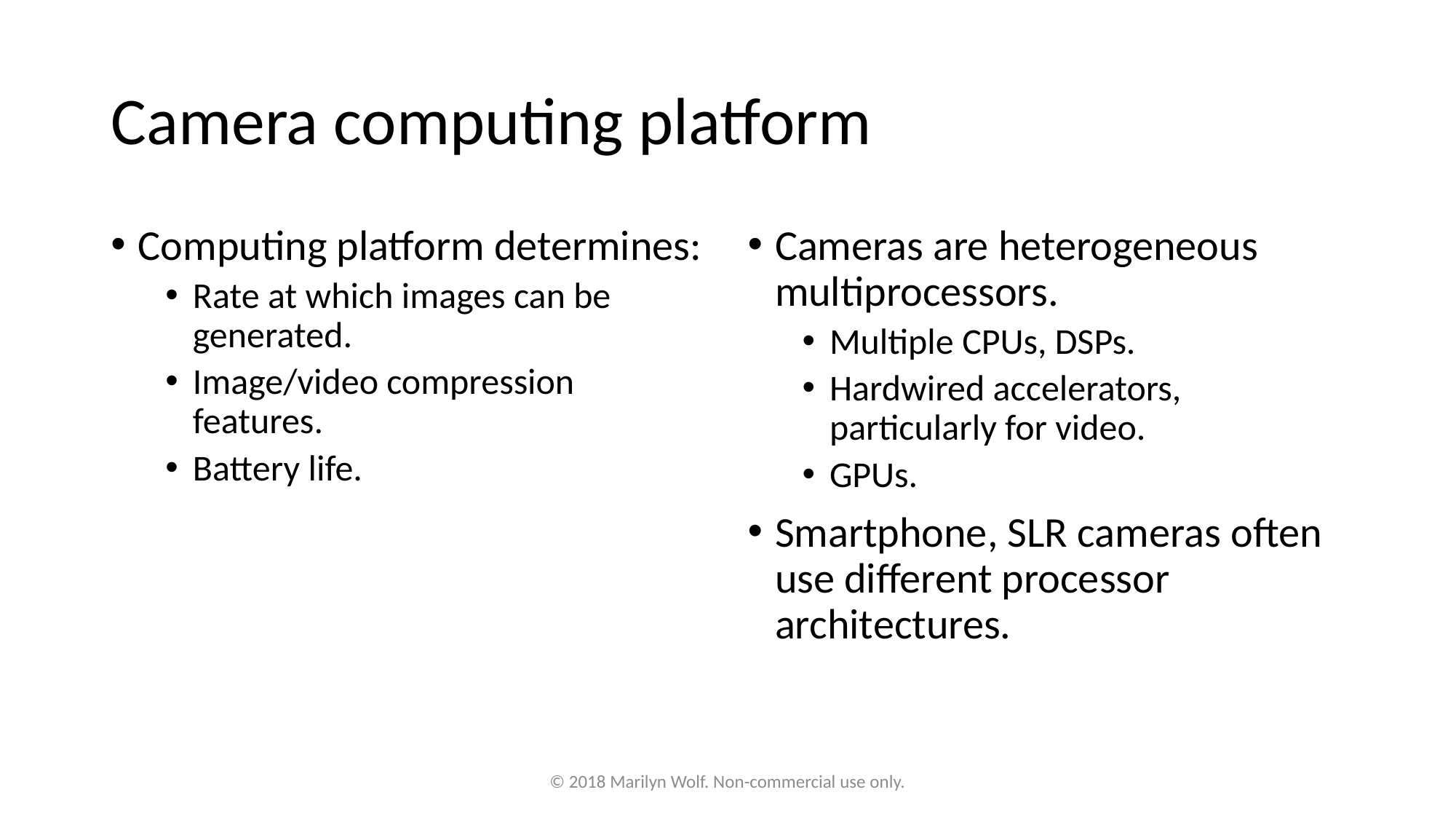

# Camera computing platform
Computing platform determines:
Rate at which images can be generated.
Image/video compression features.
Battery life.
Cameras are heterogeneous multiprocessors.
Multiple CPUs, DSPs.
Hardwired accelerators, particularly for video.
GPUs.
Smartphone, SLR cameras often use different processor architectures.
© 2018 Marilyn Wolf. Non-commercial use only.